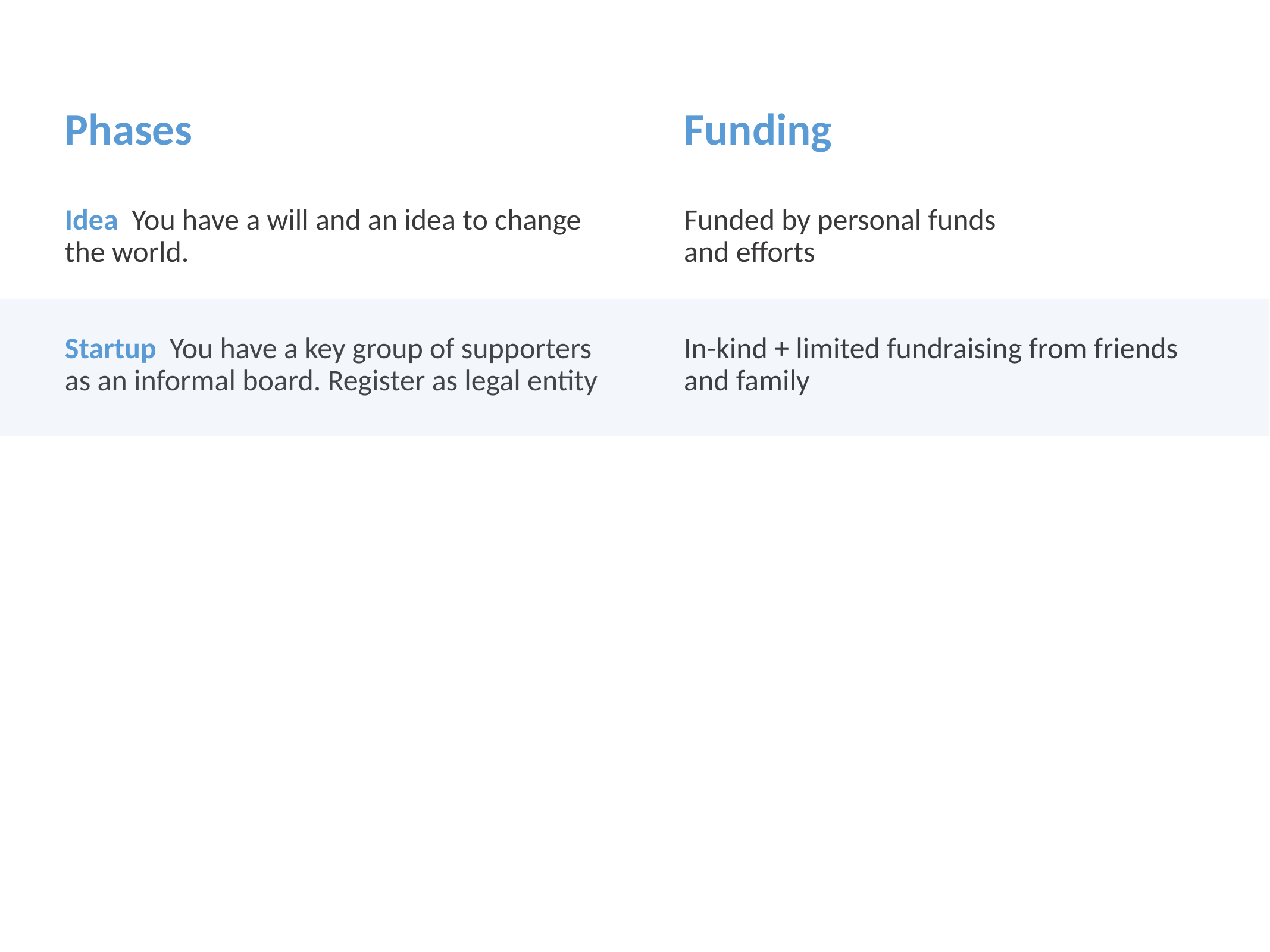

Phases
Funding
Idea  You have a will and an idea to change the world.

Startup  You have a key group of supporters as an informal board. Register as legal entity

Funded by personal funds
and efforts

In-kind + limited fundraising from friends and family